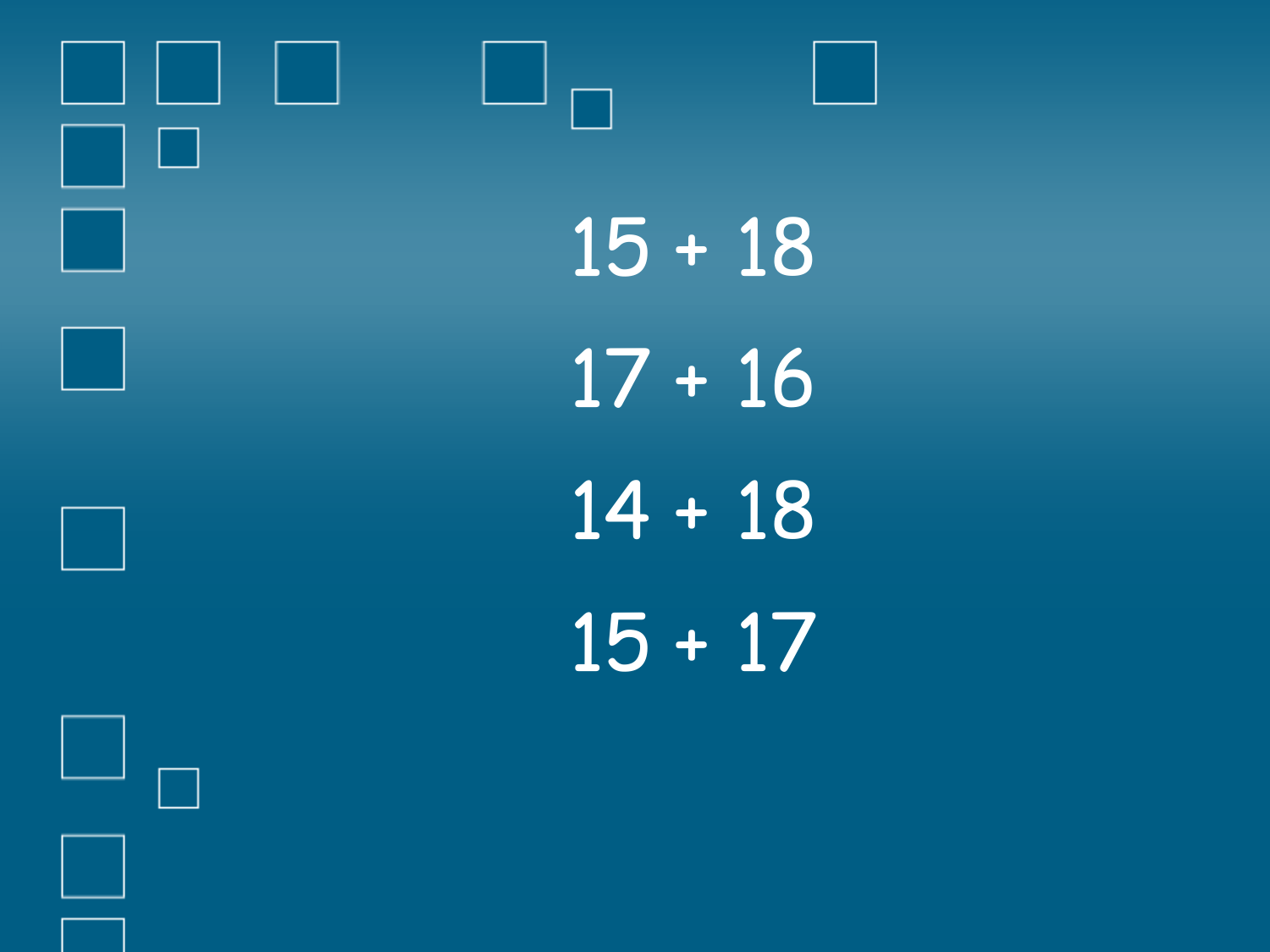

15 + 18
17 + 16
14 + 18
15 + 17